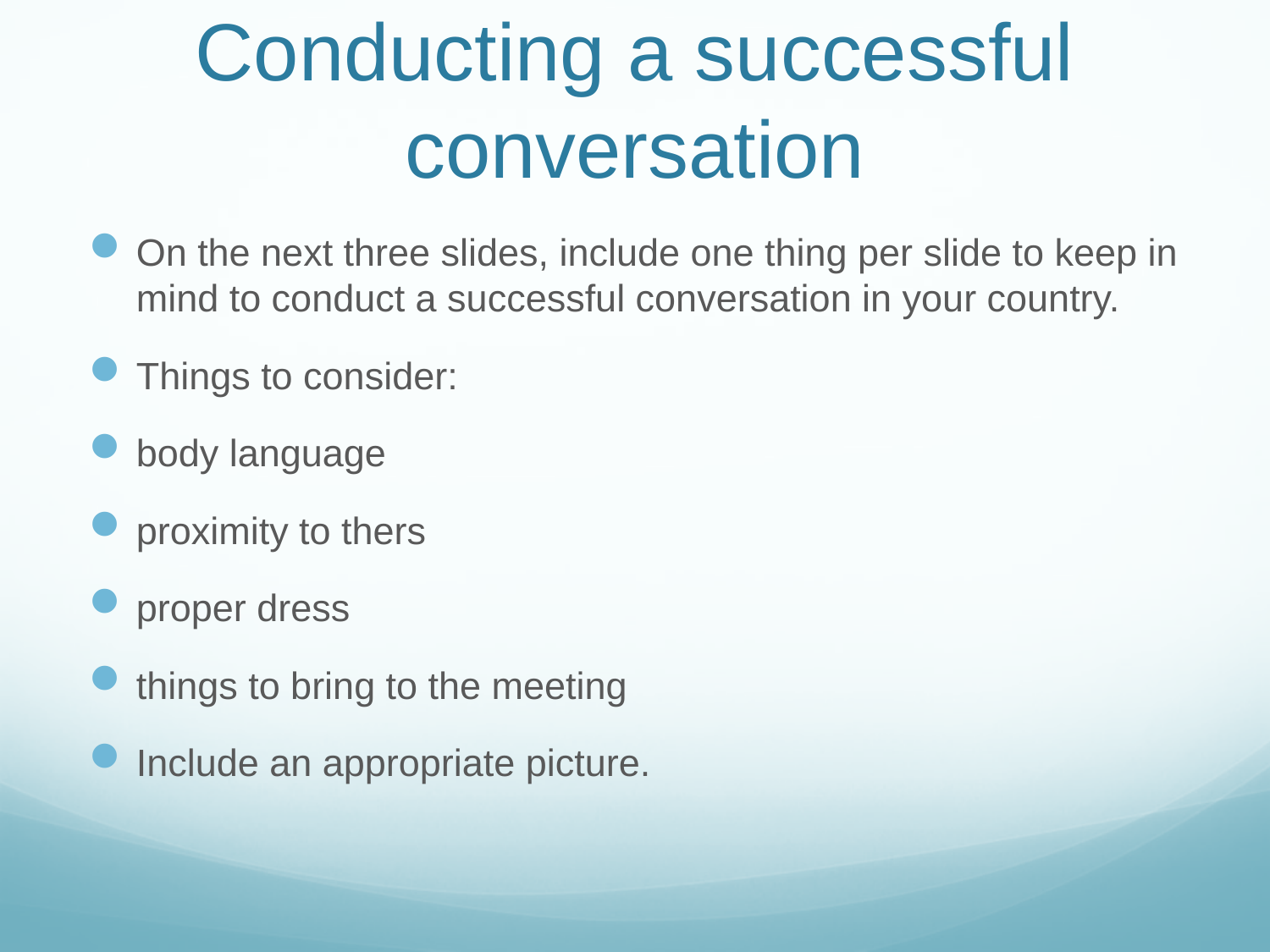

# Conducting a successful conversation
On the next three slides, include one thing per slide to keep in mind to conduct a successful conversation in your country.
Things to consider:
body language
proximity to thers
proper dress
things to bring to the meeting
Include an appropriate picture.